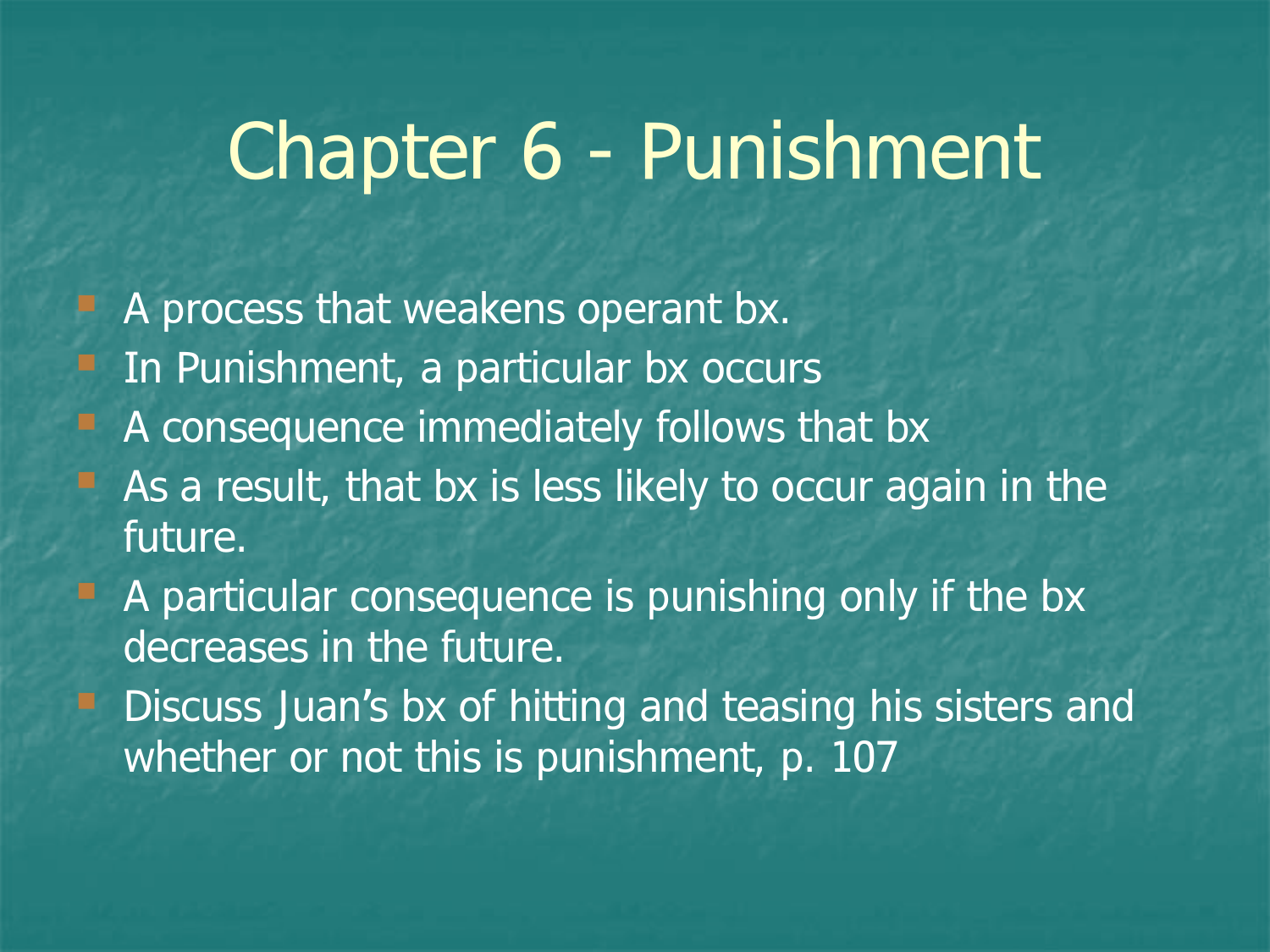

# Chapter 6 - Punishment
A process that weakens operant bx.
In Punishment, a particular bx occurs
A consequence immediately follows that bx
As a result, that bx is less likely to occur again in the future.
A particular consequence is punishing only if the bx decreases in the future.
Discuss Juan’s bx of hitting and teasing his sisters and whether or not this is punishment, p. 107